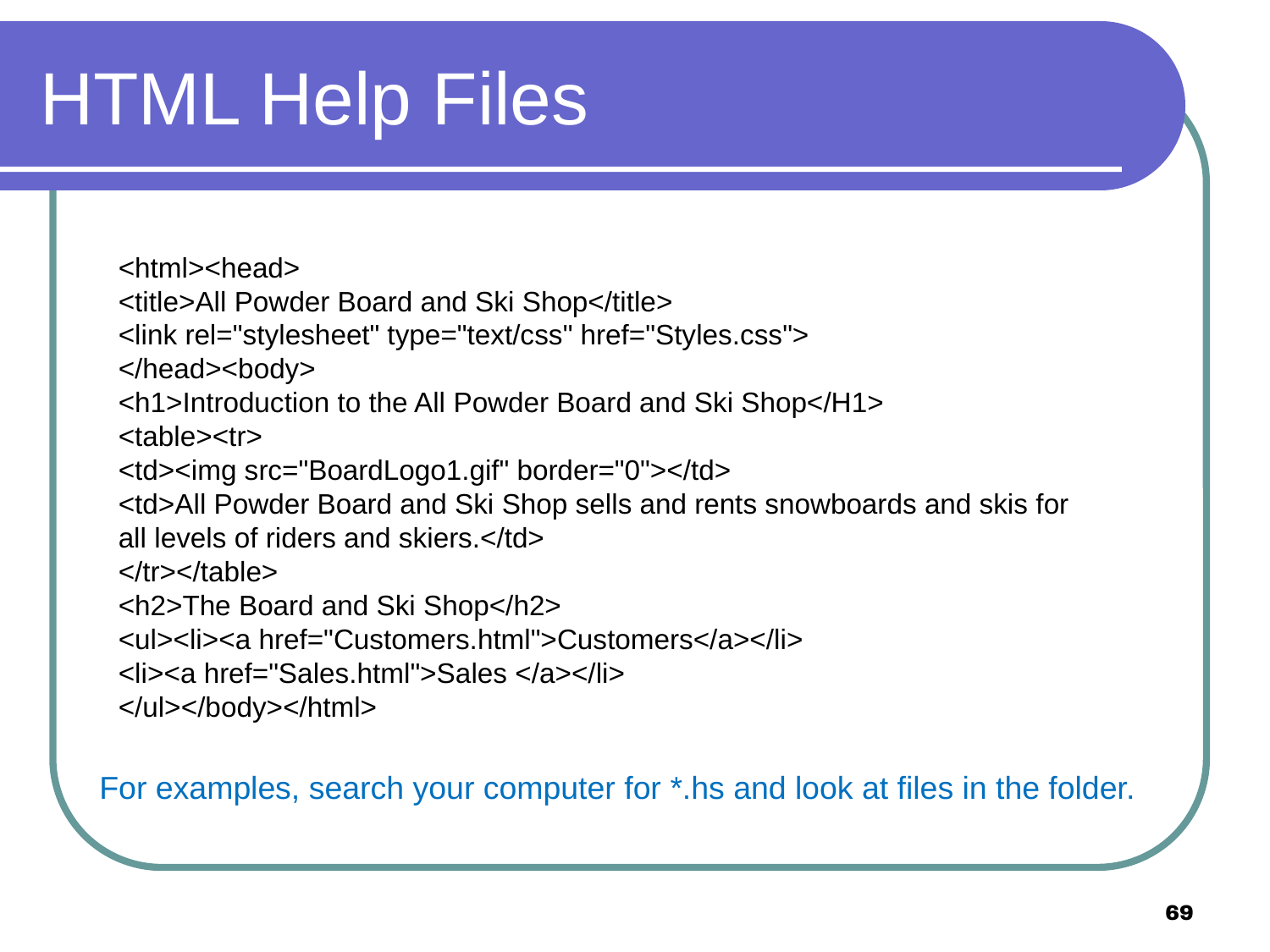

# HTML Help Files
<html><head>
<title>All Powder Board and Ski Shop</title>
<link rel="stylesheet" type="text/css" href="Styles.css">
</head><body>
<h1>Introduction to the All Powder Board and Ski Shop</H1>
<table><tr>
<td><img src="BoardLogo1.gif" border="0"></td>
<td>All Powder Board and Ski Shop sells and rents snowboards and skis for all levels of riders and skiers.</td>
</tr></table>
<h2>The Board and Ski Shop</h2>
<ul><li><a href="Customers.html">Customers</a></li>
<li><a href="Sales.html">Sales </a></li>
</ul></body></html>
For examples, search your computer for *.hs and look at files in the folder.
69